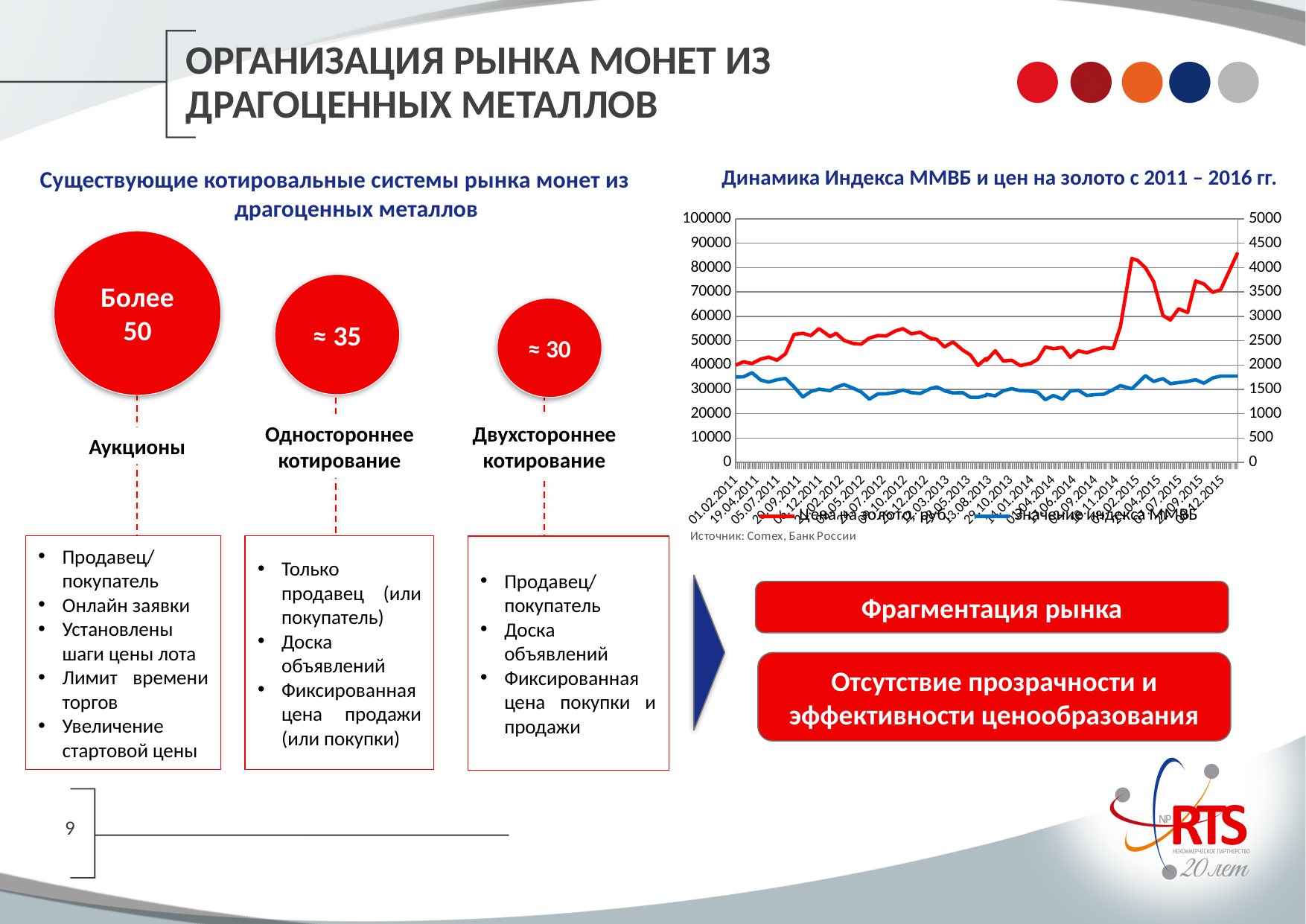

# ОРГАНИЗАЦИЯ РЫНКА МОНЕТ ИЗ ДРАГОЦЕННЫХ МЕТАЛЛОВ
Динамика Индекса ММВБ и цен на золото с 2011 – 2016 гг.
Существующие котировальные системы рынка монет из драгоценных металлов

Аукционы
Двухстороннее
котирование
Одностороннее котирование

### Chart

| Category | Цена на золото, руб. | Значение индекса ММВБ |
|---|---|---|
| 40575.0 | 39952.29308 | 1755.95 |
| 40603.0 | 41354.12624000001 | 1758.44 |
| 40634.0 | 40630.7268 | 1843.43 |
| 40666.0 | 42469.54656 | 1691.45 |
| 40695.0 | 43253.5585 | 1650.68 |
| 40725.0 | 41977.27184 | 1698.1 |
| 40756.0 | 44607.31506 | 1725.1 |
| 40787.0 | 52583.8302 | 1551.58 |
| 40819.0 | 53015.1516 | 1344.66 |
| 40848.0 | 52116.21093 | 1456.29 |
| 40878.0 | 54945.34564 | 1505.27 |
| 40918.0 | 51688.06008 | 1473.96 |
| 40940.0 | 53023.67452 | 1544.64 |
| 40969.0 | 50126.5344 | 1598.83 |
| 41001.0 | 48861.96 | 1526.97 |
| 41031.0 | 48577.02108 | 1448.15 |
| 41061.0 | 51074.57628000001 | 1299.5 |
| 41092.0 | 52124.1098 | 1408.16 |
| 41122.0 | 51944.0544 | 1409.69 |
| 41155.0 | 53986.82544 | 1440.7 |
| 41183.0 | 54936.852 | 1487.77 |
| 41214.0 | 52819.36476 | 1434.48 |
| 41246.0 | 53486.18796 | 1417.35 |
| 41283.0 | 50988.77056 | 1516.09 |
| 41306.0 | 50550.54450000001 | 1549.28 |
| 41334.0 | 47472.23564 | 1476.99 |
| 41337.0 | 47625.86816000001 | 1466.13 |
| 41365.0 | 49505.59608 | 1427.71 |
| 41401.0 | 46107.41238 | 1431.92 |
| 41428.0 | 44180.84382 | 1338.33 |
| 41456.0 | 39855.34990000001 | 1335.75 |
| 41486.0 | 42736.82894000001 | 1377.6 |
| 41487.0 | 41902.66134 | 1398.27 |
| 41519.0 | 45867.76632 | 1368.52 |
| 41548.0 | 41687.87589 | 1472.25 |
| 41579.0 | 41966.16015 | 1515.15 |
| 41610.0 | 39762.8418 | 1473.56 |
| 41648.0 | 40720.92248 | 1464.95 |
| 41673.0 | 42342.95394 | 1440.9 |
| 41701.0 | 47427.38688000001 | 1288.81 |
| 41730.0 | 46745.45775 | 1375.73 |
| 41764.0 | 47237.63796 | 1298.29 |
| 41792.0 | 43188.02208 | 1464.47 |
| 41821.0 | 45837.17694 | 1482.92 |
| 41852.0 | 45072.70096 | 1374.83 |
| 41883.0 | 46204.10256000001 | 1392.4 |
| 41913.0 | 47224.94658 | 1399.99 |
| 41948.0 | 46784.78860000001 | 1495.26 |
| 41974.0 | 55675.43543 | 1578.38 |
| 42016.0 | 83775.60509000003 | 1513.22 |
| 42037.0 | 82918.79784 | 1625.31 |
| 42065.0 | 79953.83423999998 | 1783.34 |
| 42095.0 | 74304.97829999999 | 1661.9 |
| 42129.0 | 60351.4435 | 1721.8 |
| 42156.0 | 58490.077 | 1616.94 |
| 42186.0 | 63076.53848 | 1639.7 |
| 42219.0 | 61584.88896 | 1663.74 |
| 42248.0 | 74510.1175 | 1697.99 |
| 42278.0 | 73291.37941000002 | 1626.97 |
| 42310.0 | 69865.58449 | 1735.75 |
| 42339.0 | 70913.56689999999 | 1772.97 |
| 42401.0 | 86149.5934 | 1773.21 |
Более 50
≈ 35
≈ 30
Продавец/ покупатель
Онлайн заявки
Установлены шаги цены лота
Лимит времени торгов
Увеличение стартовой цены
Только продавец (или покупатель)
Доска объявлений
Фиксированная цена продажи (или покупки)
Продавец/ покупатель
Доска объявлений
Фиксированная цена покупки и продажи
Фрагментация рынка

Отсутствие прозрачности и эффективности ценообразования
9